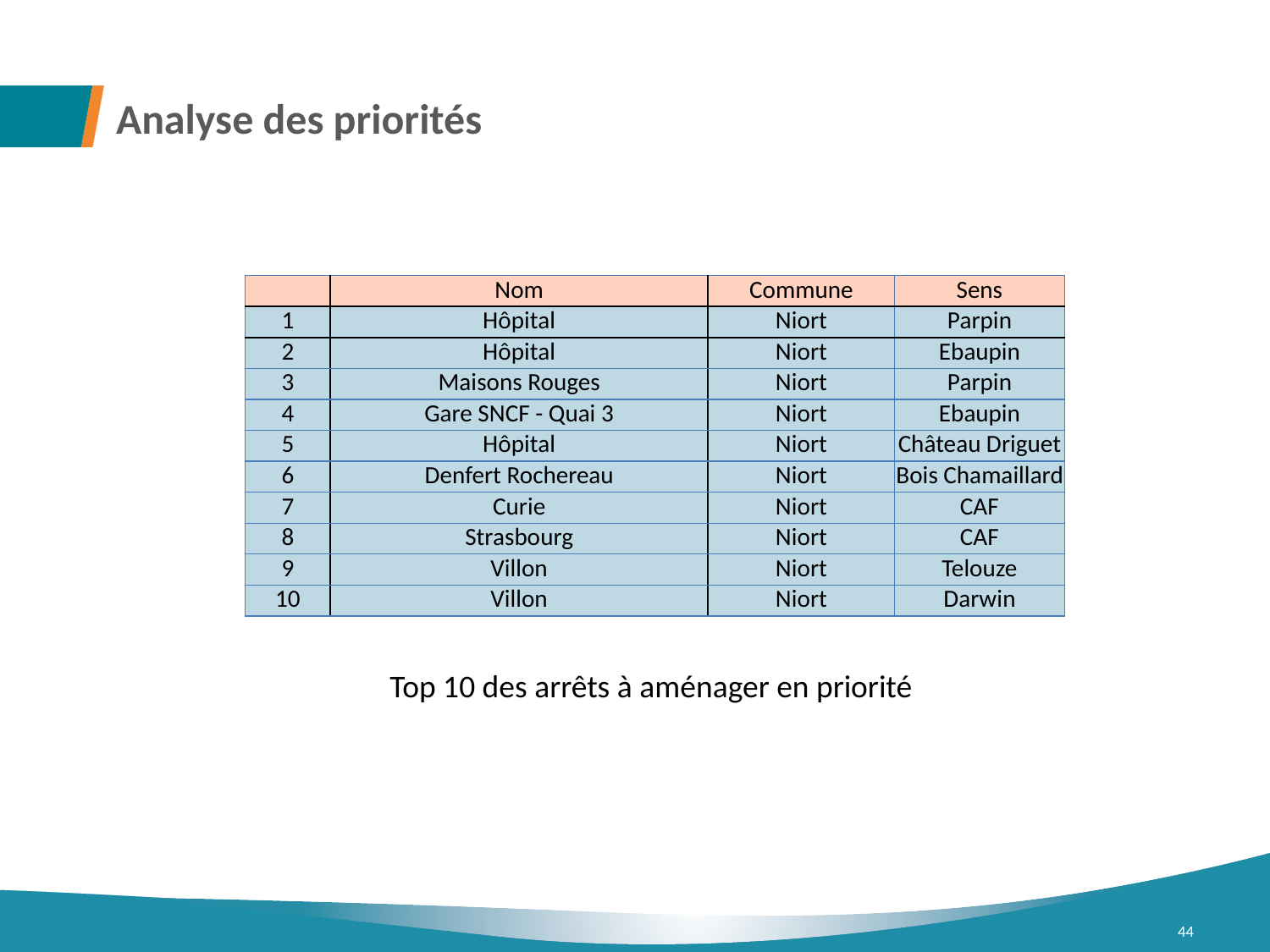

# Analyse des priorités
|  | Nom | Commune | Sens |
| --- | --- | --- | --- |
| 1 | Hôpital | Niort | Parpin |
| 2 | Hôpital | Niort | Ebaupin |
| 3 | Maisons Rouges | Niort | Parpin |
| 4 | Gare SNCF - Quai 3 | Niort | Ebaupin |
| 5 | Hôpital | Niort | Château Driguet |
| 6 | Denfert Rochereau | Niort | Bois Chamaillard |
| 7 | Curie | Niort | CAF |
| 8 | Strasbourg | Niort | CAF |
| 9 | Villon | Niort | Telouze |
| 10 | Villon | Niort | Darwin |
Top 10 des arrêts à aménager en priorité
44